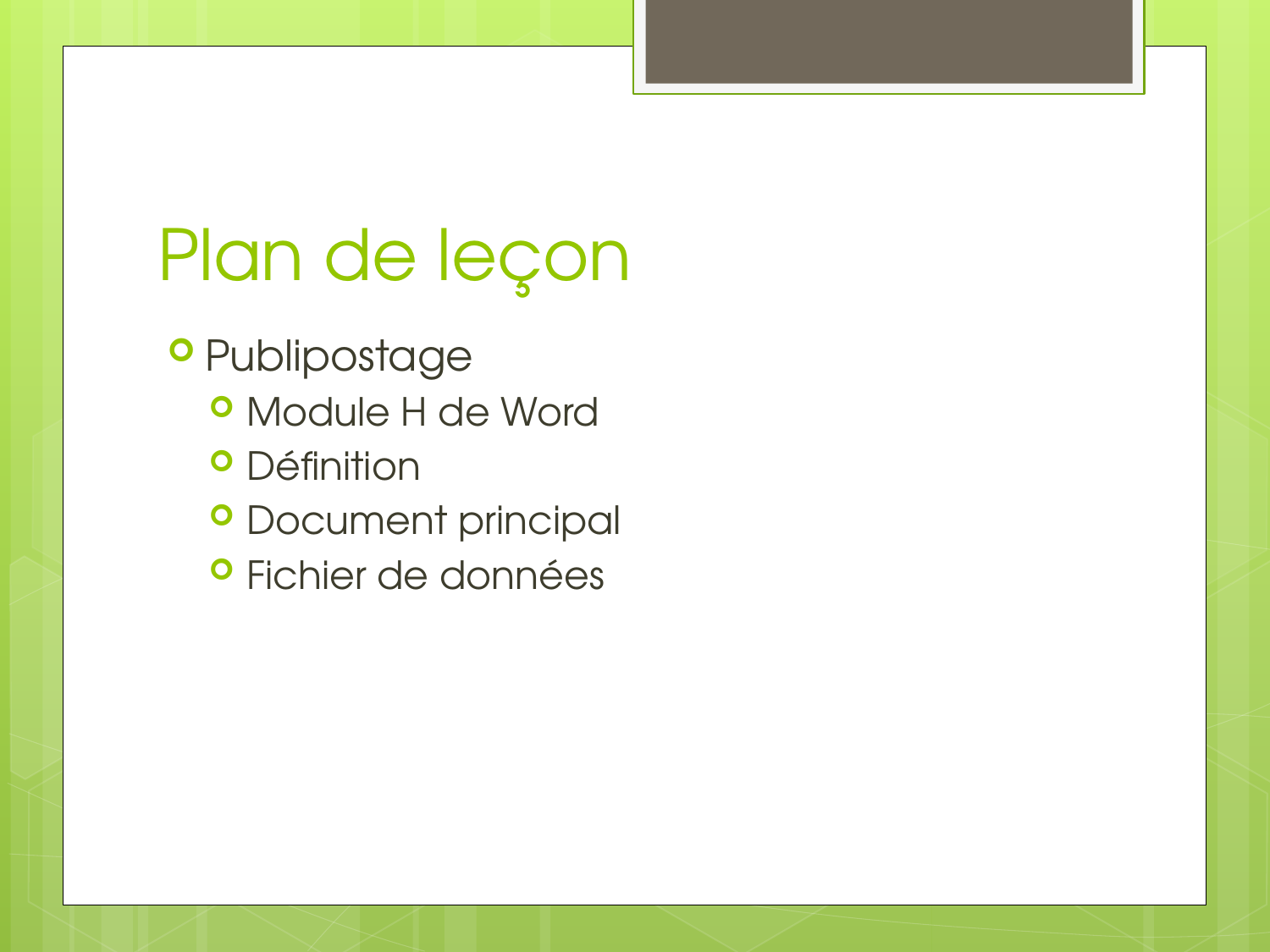

# Plan de leçon
Publipostage
Module H de Word
Définition
Document principal
Fichier de données